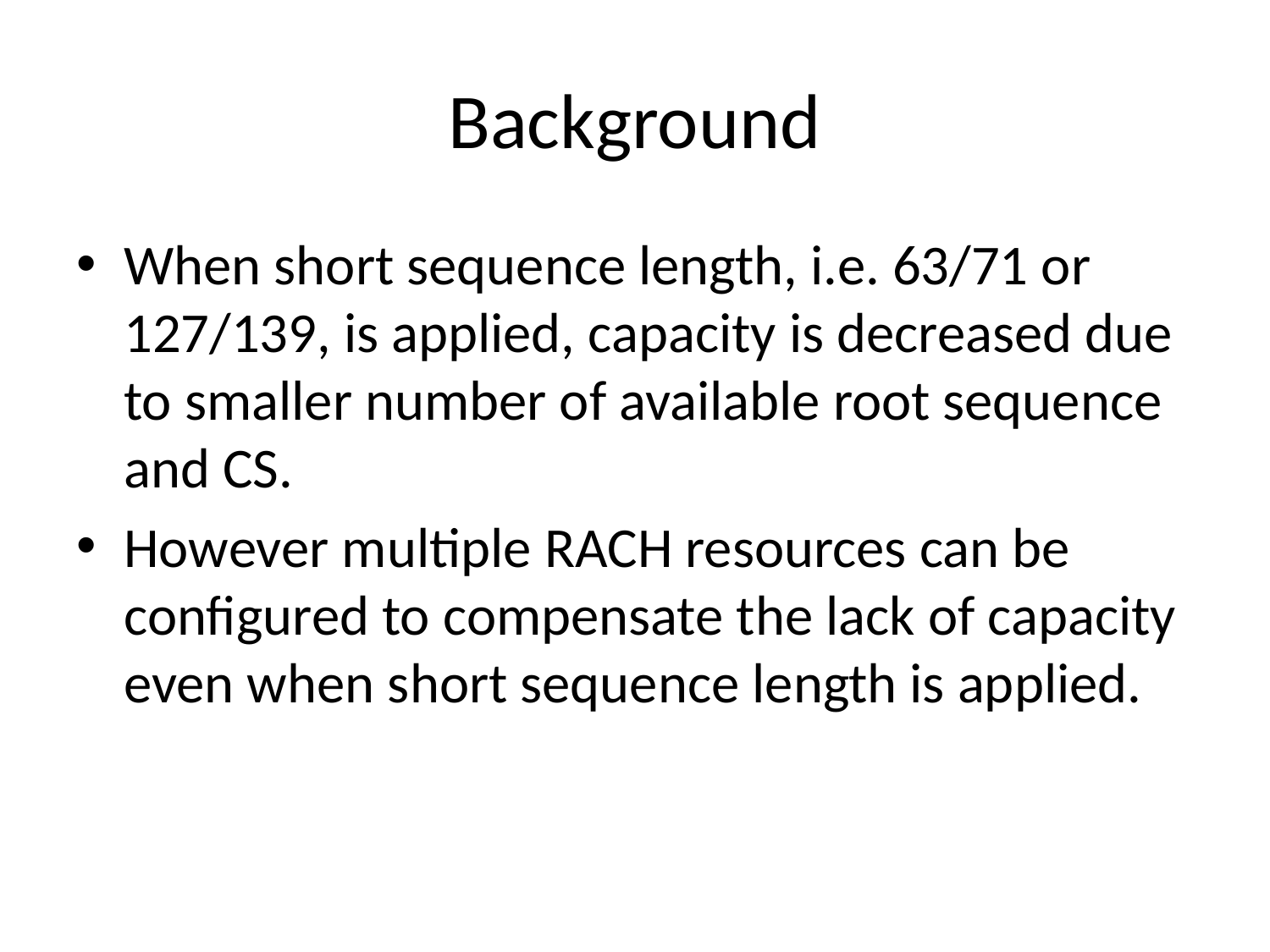

# Background
When short sequence length, i.e. 63/71 or 127/139, is applied, capacity is decreased due to smaller number of available root sequence and CS.
However multiple RACH resources can be configured to compensate the lack of capacity even when short sequence length is applied.